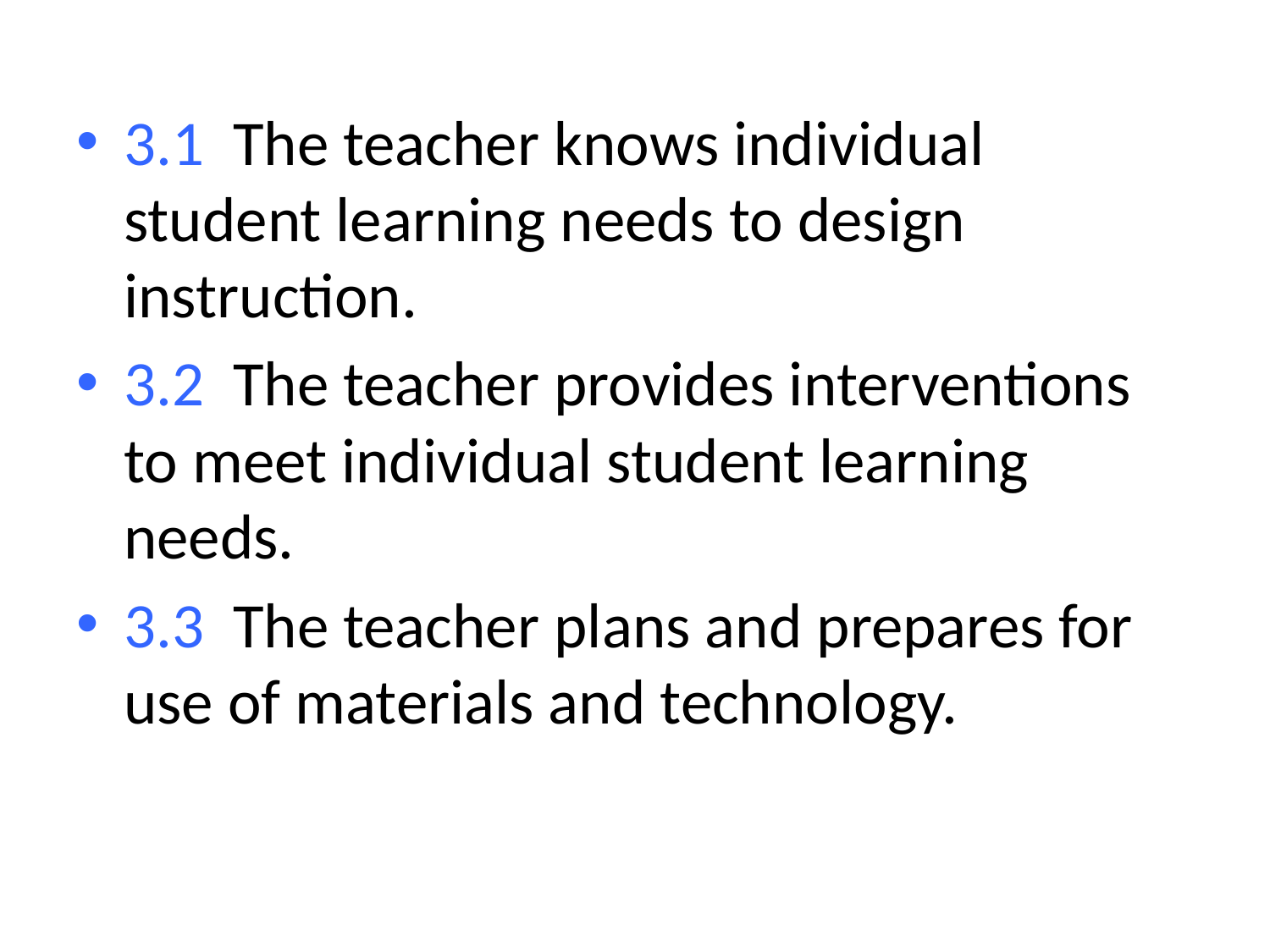

#
3.1  The teacher knows individual student learning needs to design instruction.
3.2  The teacher provides interventions to meet individual student learning needs.
3.3  The teacher plans and prepares for use of materials and technology.